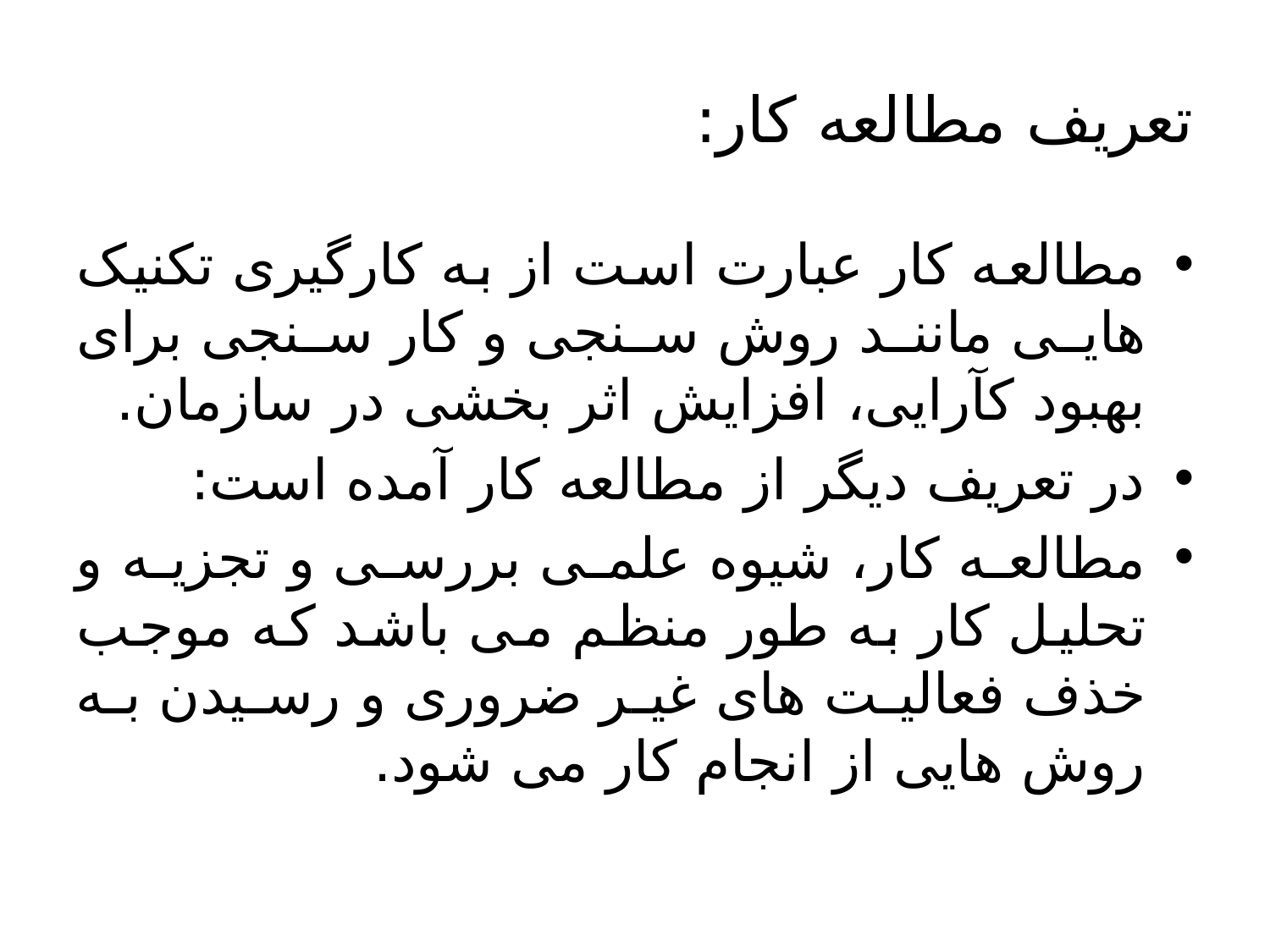

# تعریف مطالعه کار:
مطالعه کار عبارت است از به کارگیری تکنیک هایی مانند روش سنجی و کار سنجی برای بهبود کآرایی، افزایش اثر بخشی در سازمان.
در تعریف دیگر از مطالعه کار آمده است:
مطالعه کار، شیوه علمی بررسی و تجزیه و تحلیل کار به طور منظم می باشد که موجب خذف فعالیت های غیر ضروری و رسیدن به روش هایی از انجام کار می شود.